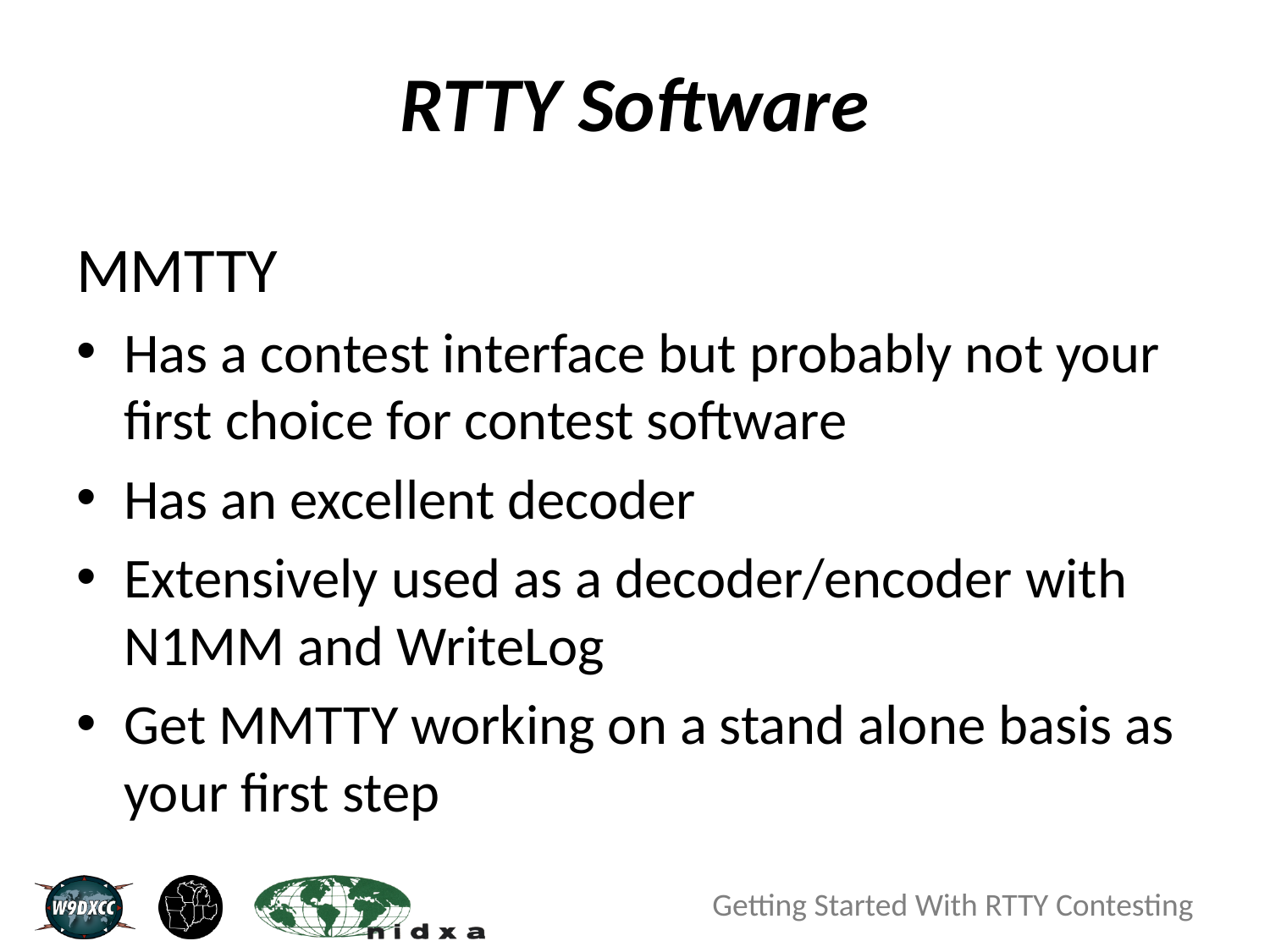

# RTTY Software
MMTTY
Has a contest interface but probably not your first choice for contest software
Has an excellent decoder
Extensively used as a decoder/encoder with N1MM and WriteLog
Get MMTTY working on a stand alone basis as your first step
Getting Started With RTTY Contesting